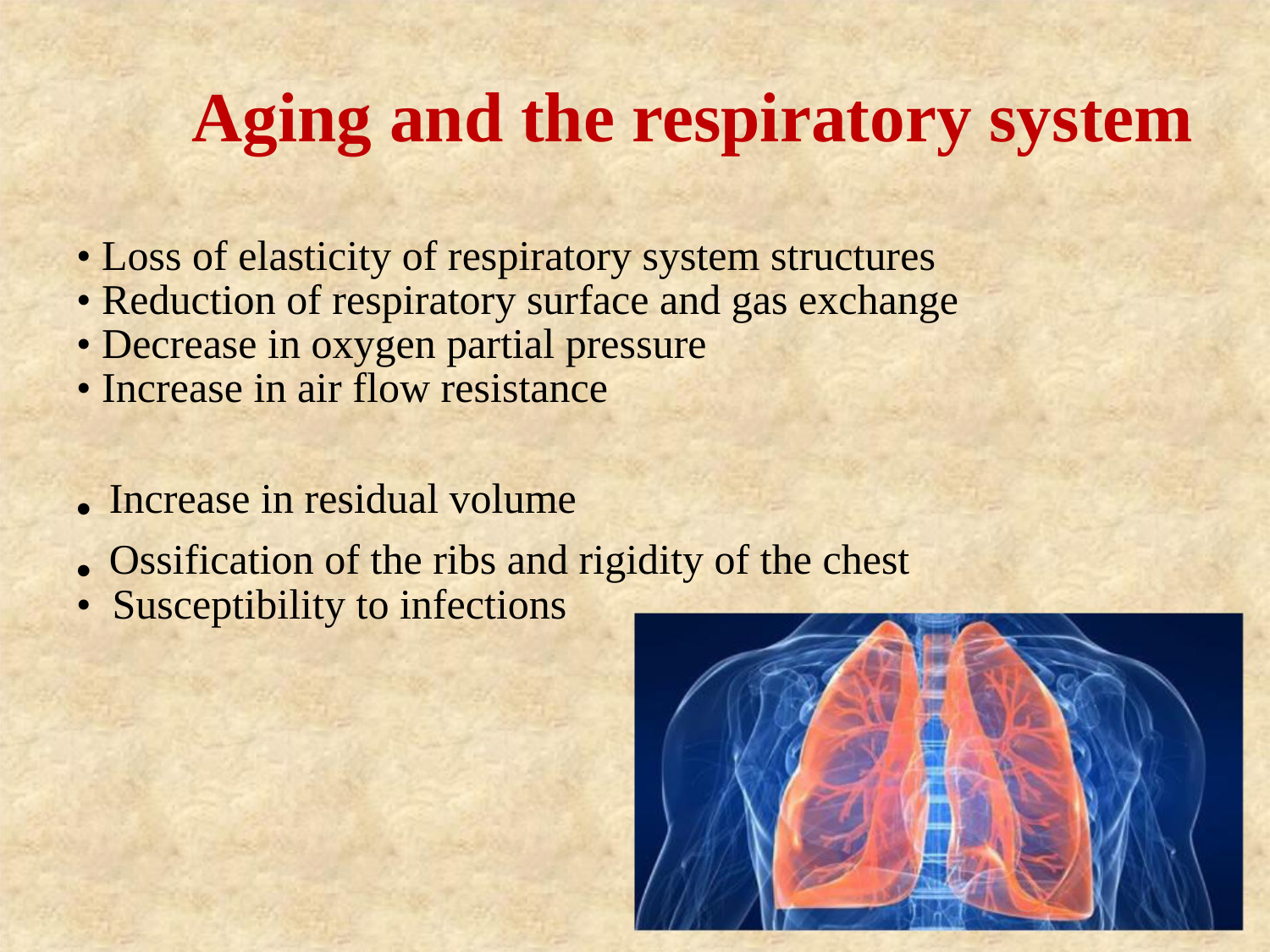

Aging and the respiratory system
• Loss of elasticity of respiratory system structures
• Reduction of respiratory surface and gas exchange
• Decrease in oxygen partial pressure
• Increase in air flow resistance

•
•
 Increase in residual volume
 Ossification of the ribs and rigidity of the chest
•  Susceptibility to infections